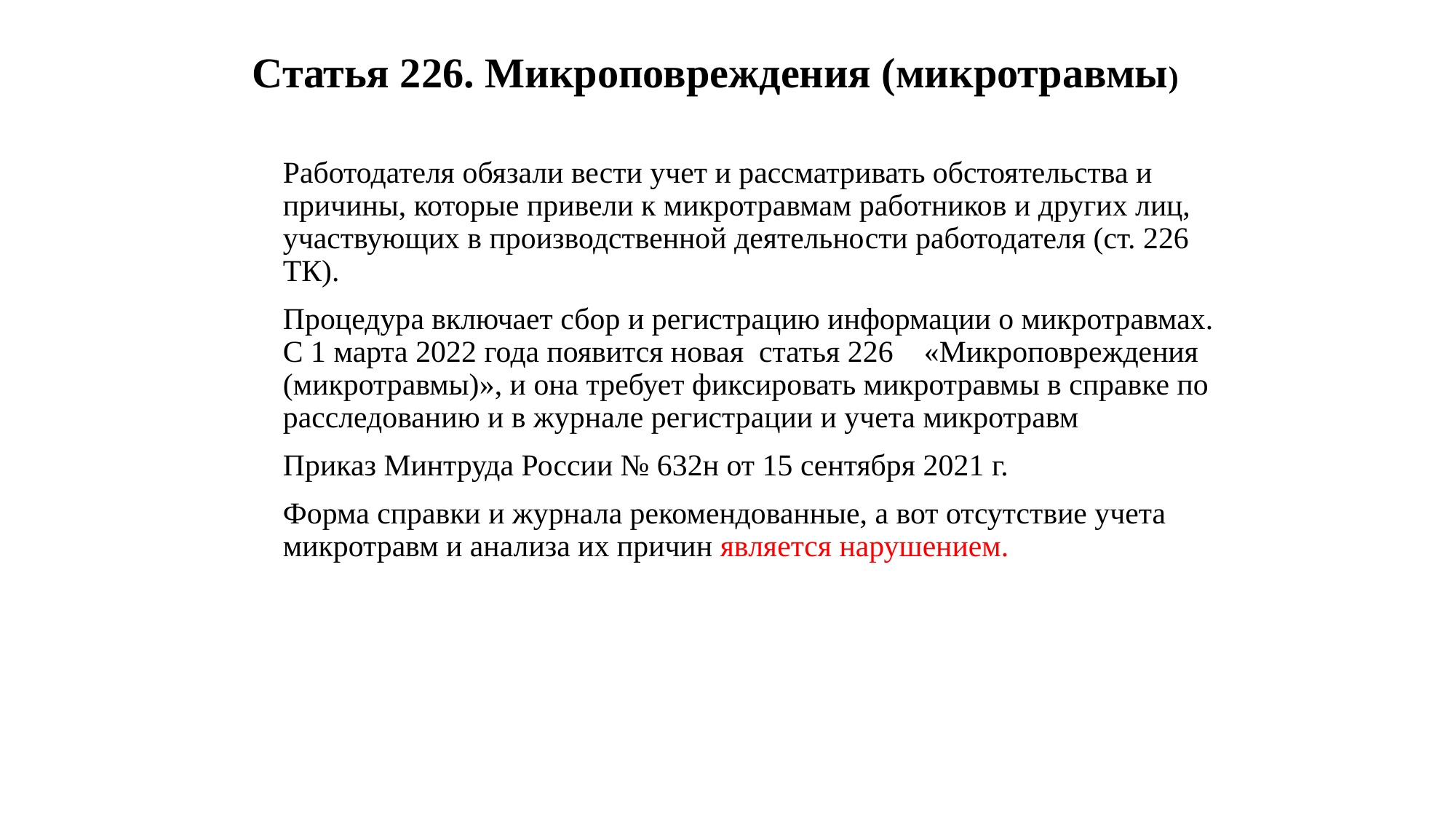

# Статья 226. Микроповреждения (микротравмы)
Работодателя обязали вести учет и рассматривать обстоятельства и причины, которые привели к микротравмам работников и других лиц, участвующих в производственной деятельности работодателя (ст. 226 ТК).
Процедура включает сбор и регистрацию информации о микротравмах. С 1 марта 2022 года появится новая  статья 226    «Микроповреждения (микротравмы)», и она требует фиксировать микротравмы в справке по расследованию и в журнале регистрации и учета микротравм
Приказ Минтруда России № 632н от 15 сентября 2021 г.
Форма справки и журнала рекомендованные, а вот отсутствие учета микротравм и анализа их причин является нарушением.